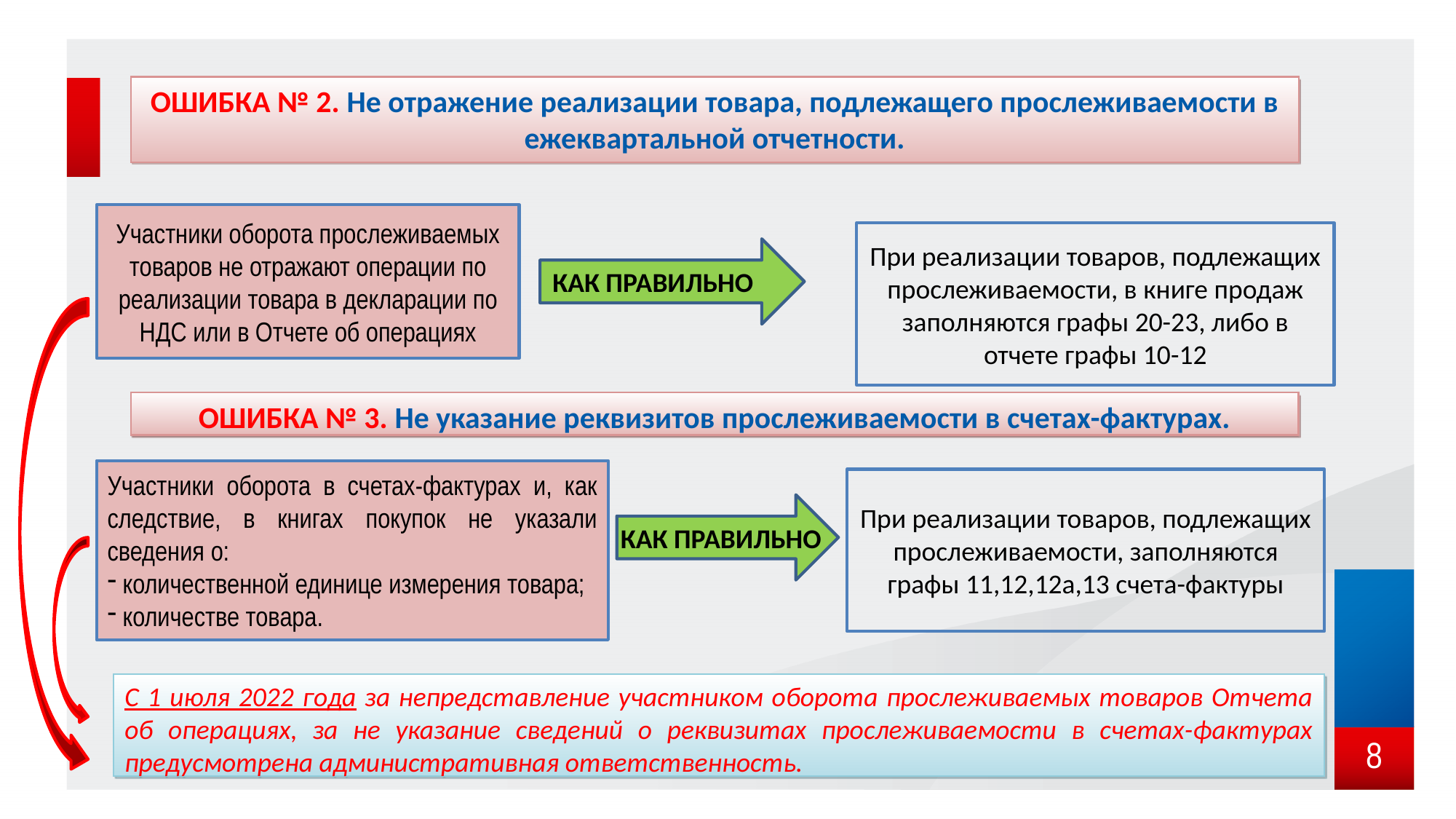

# ОШИБКА № 2. Не отражение реализации товара, подлежащего прослеживаемости в ежеквартальной отчетности.
Участники оборота прослеживаемых товаров не отражают операции по реализации товара в декларации по НДС или в Отчете об операциях
При реализации товаров, подлежащих прослеживаемости, в книге продаж заполняются графы 20-23, либо в отчете графы 10-12

КАК ПРАВИЛЬНО

ОШИБКА № 3. Не указание реквизитов прослеживаемости в счетах-фактурах.

Участники оборота в счетах-фактурах и, как следствие, в книгах покупок не указали сведения о:
 количественной единице измерения товара;
 количестве товара.

При реализации товаров, подлежащих прослеживаемости, заполняются графы 11,12,12а,13 счета-фактуры

КАК ПРАВИЛЬНО

С 1 июля 2022 года за непредставление участником оборота прослеживаемых товаров Отчета об операциях, за не указание сведений о реквизитах прослеживаемости в счетах-фактурах предусмотрена административная ответственность.
8